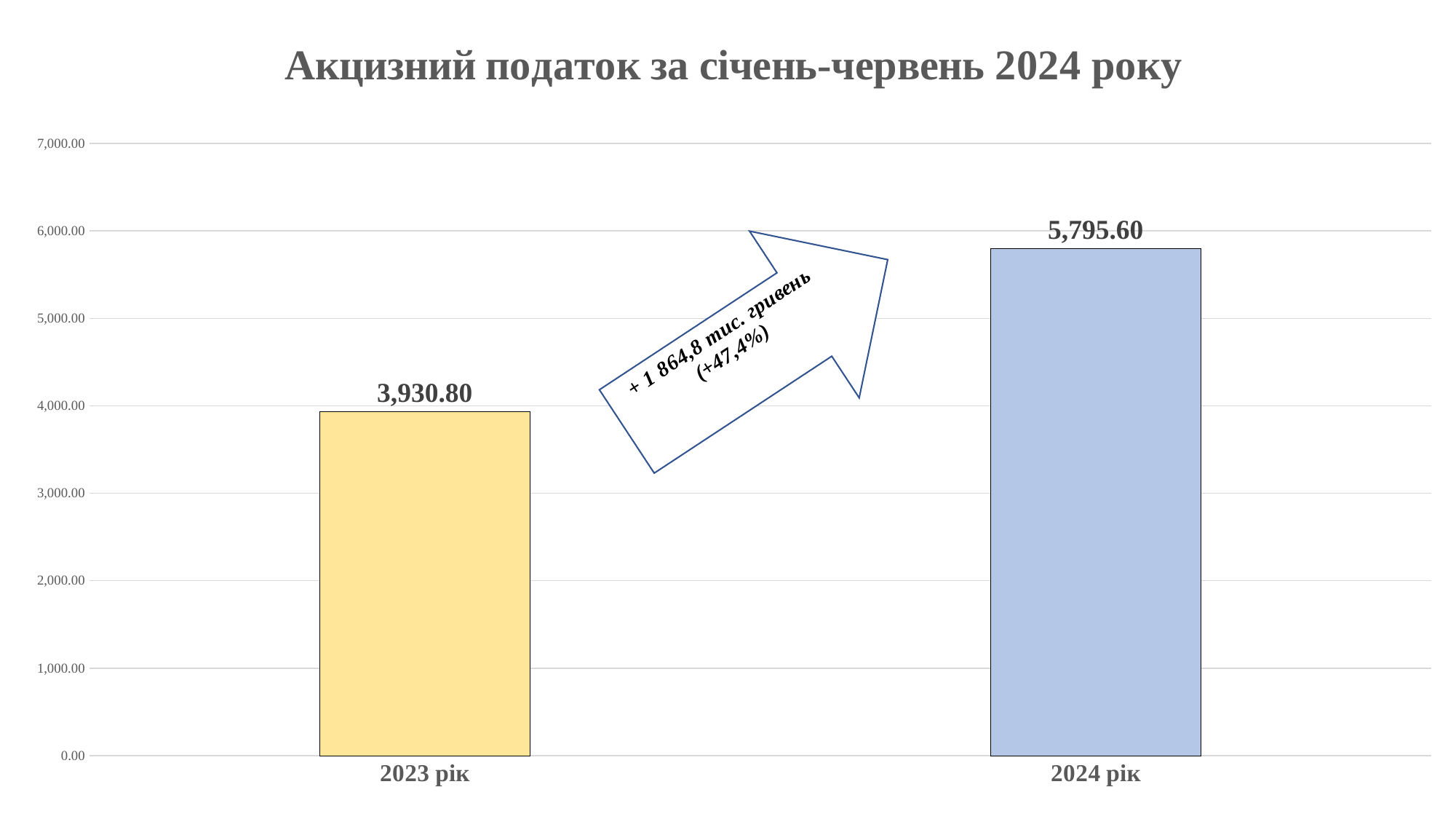

### Chart: Акцизний податок за січень-червень 2024 року

| Category |  |
|---|---|
| 2023 рік | 3930.8 |
| 2024 рік | 5795.6 |